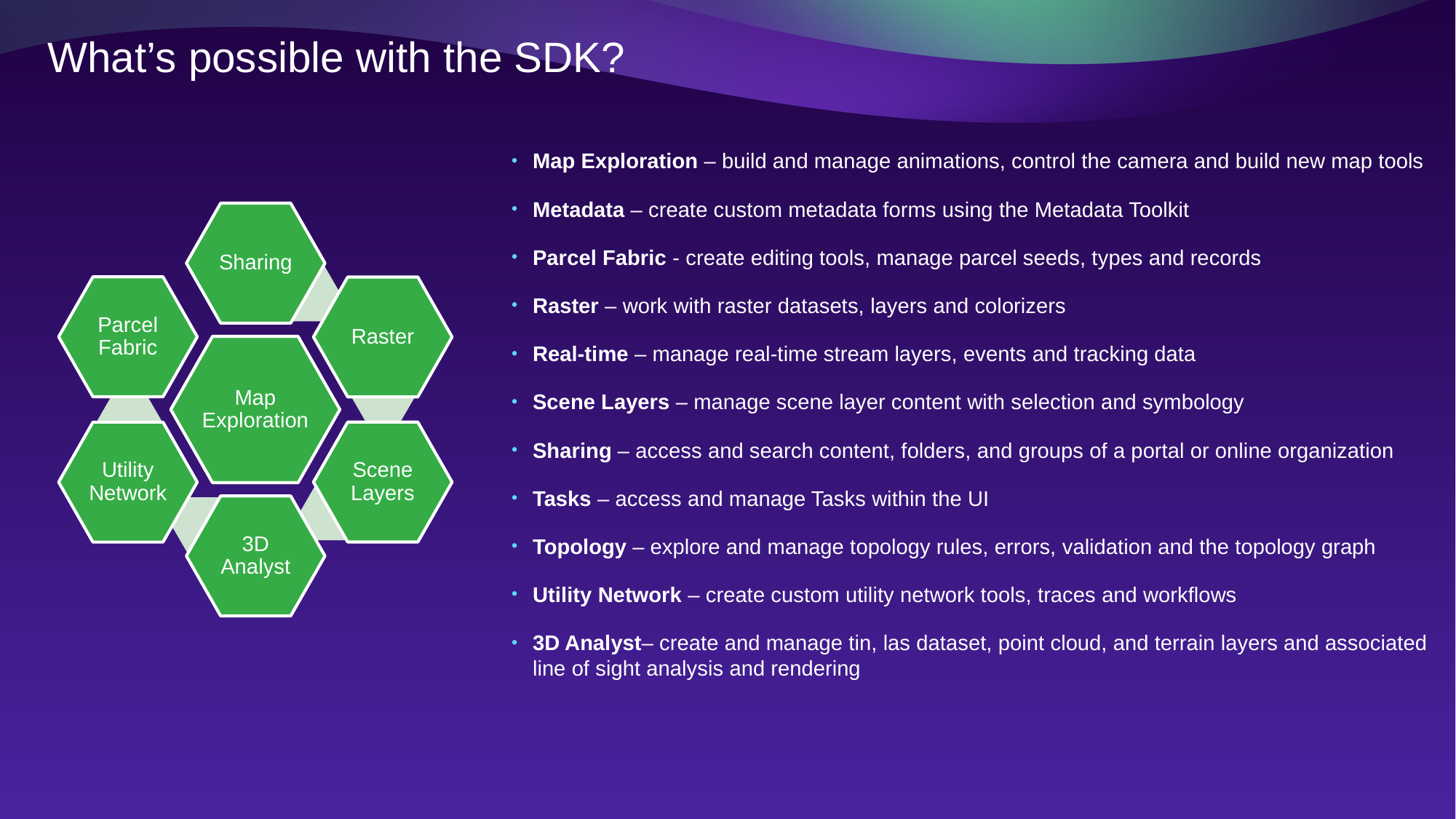

# What’s possible with the SDK?
Map Exploration – build and manage animations, control the camera and build new map tools
Metadata – create custom metadata forms using the Metadata Toolkit
Parcel Fabric - create editing tools, manage parcel seeds, types and records
Raster – work with raster datasets, layers and colorizers
Real-time – manage real-time stream layers, events and tracking data
Scene Layers – manage scene layer content with selection and symbology
Sharing – access and search content, folders, and groups of a portal or online organization
Tasks – access and manage Tasks within the UI
Topology – explore and manage topology rules, errors, validation and the topology graph
Utility Network – create custom utility network tools, traces and workflows
3D Analyst– create and manage tin, las dataset, point cloud, and terrain layers and associated line of sight analysis and rendering

Map Exploration
Sharing
Raster
Scene Layers
3D Analyst
Utility Network
Parcel Fabric